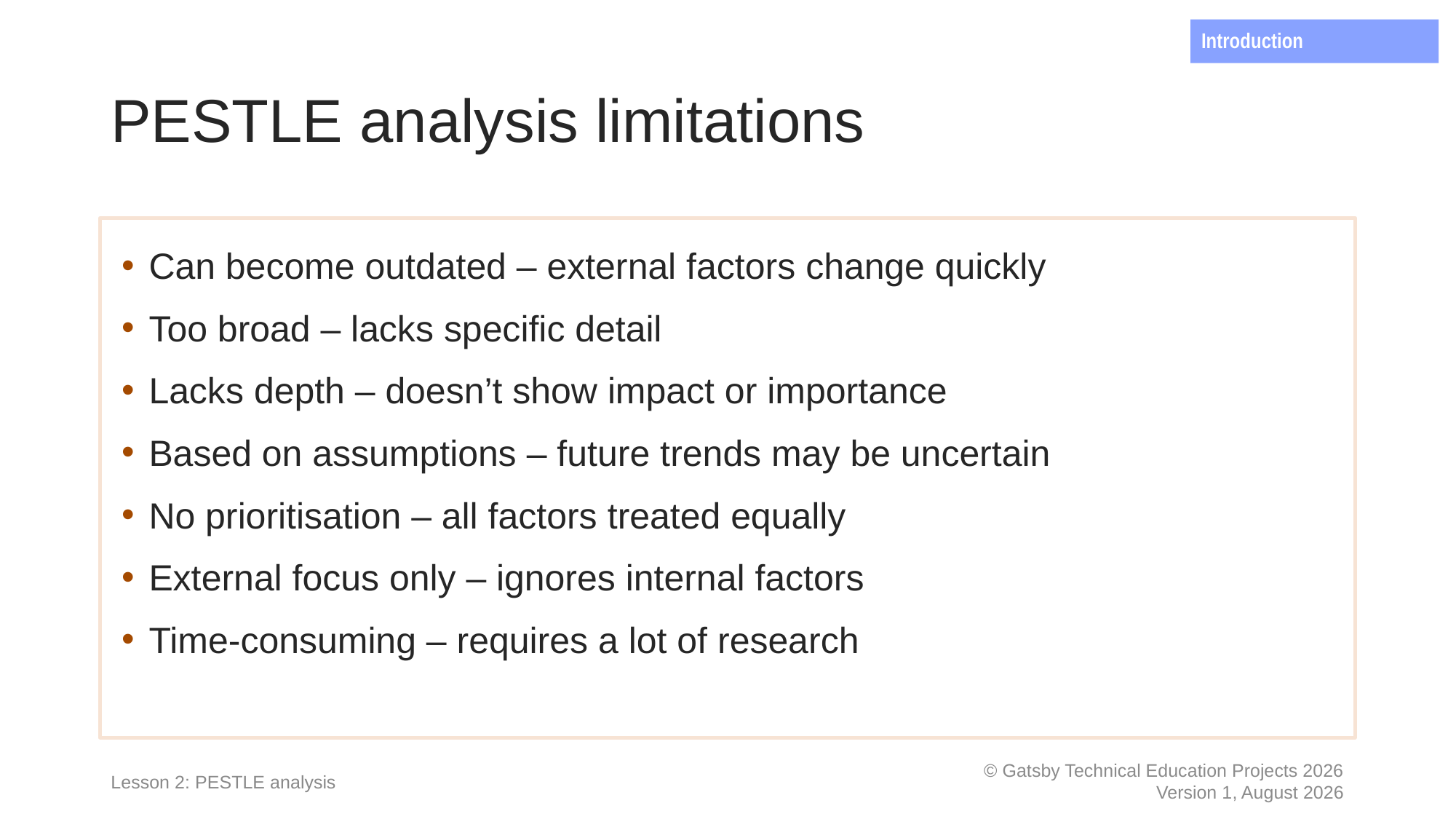

Introduction
# PESTLE analysis limitations
Can become outdated – external factors change quickly
Too broad – lacks specific detail
Lacks depth – doesn’t show impact or importance
Based on assumptions – future trends may be uncertain
No prioritisation – all factors treated equally
External focus only – ignores internal factors
Time-consuming – requires a lot of research
Lesson 2: PESTLE analysis